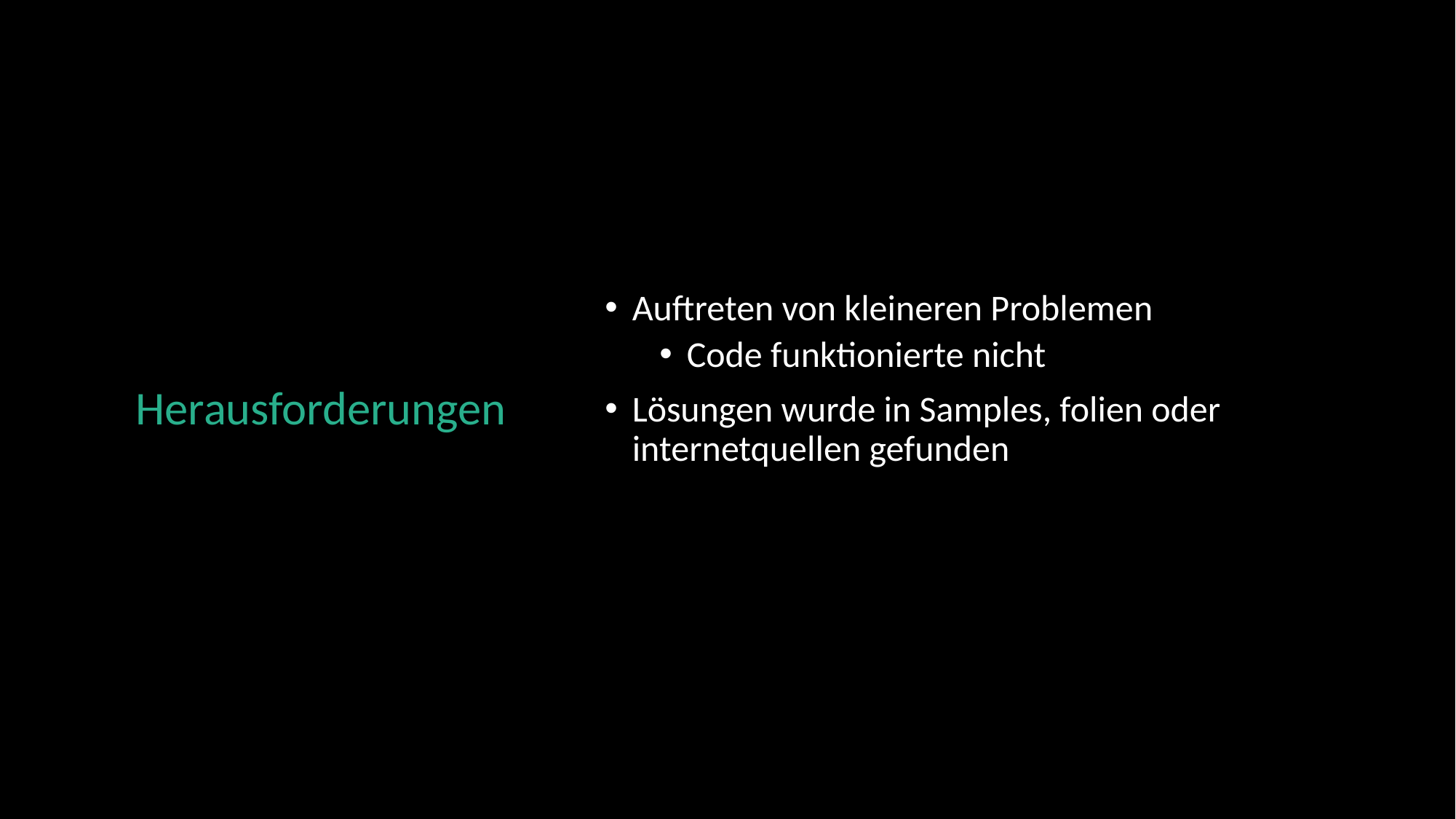

# Herausforderungen
Auftreten von kleineren Problemen
Code funktionierte nicht
Lösungen wurde in Samples, folien oder internetquellen gefunden